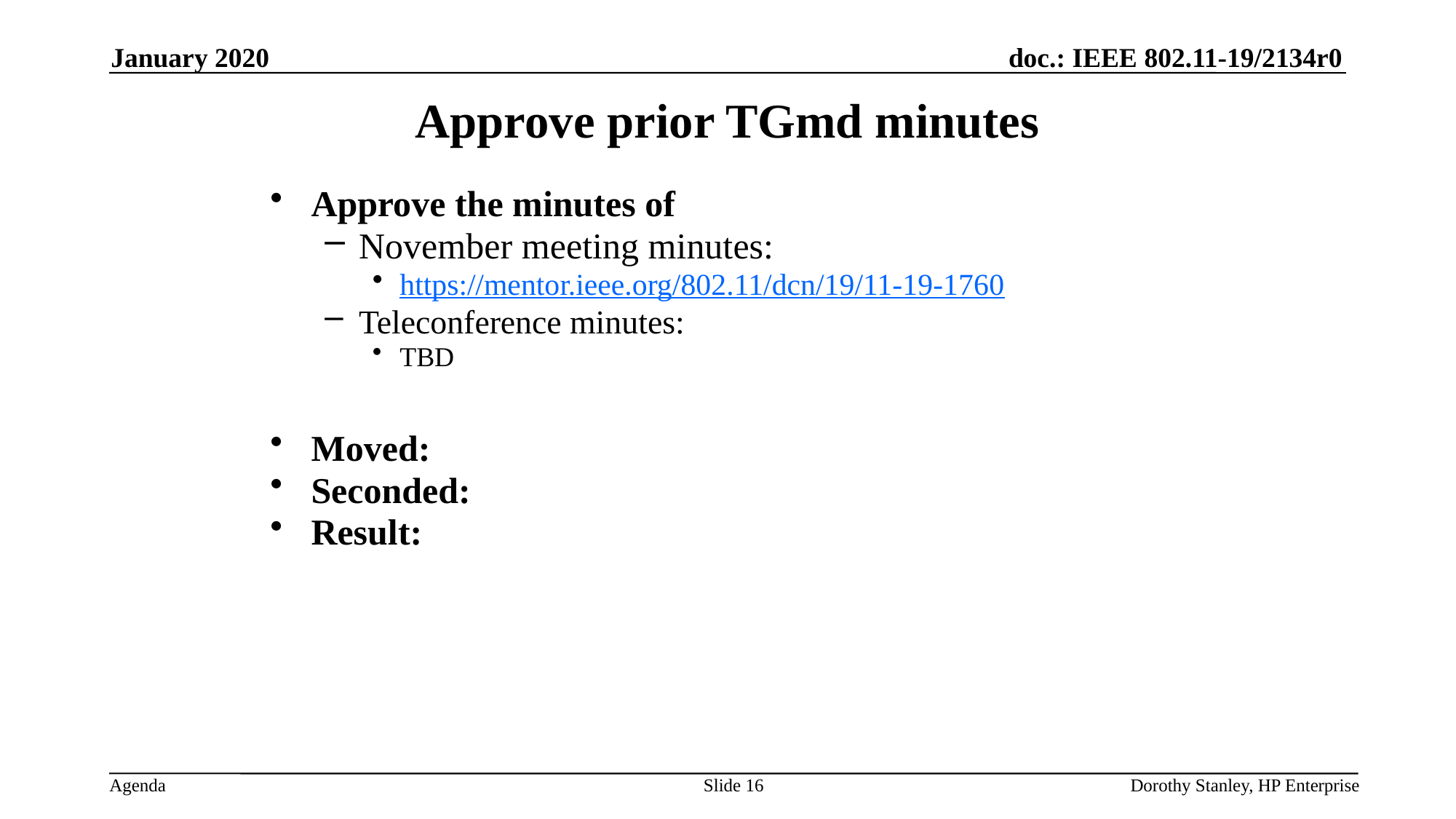

January 2020
Approve prior TGmd minutes
Approve the minutes of
November meeting minutes:
https://mentor.ieee.org/802.11/dcn/19/11-19-1760
Teleconference minutes:
TBD

Moved:
Seconded:
Result:

Slide 16
Dorothy Stanley, HP Enterprise